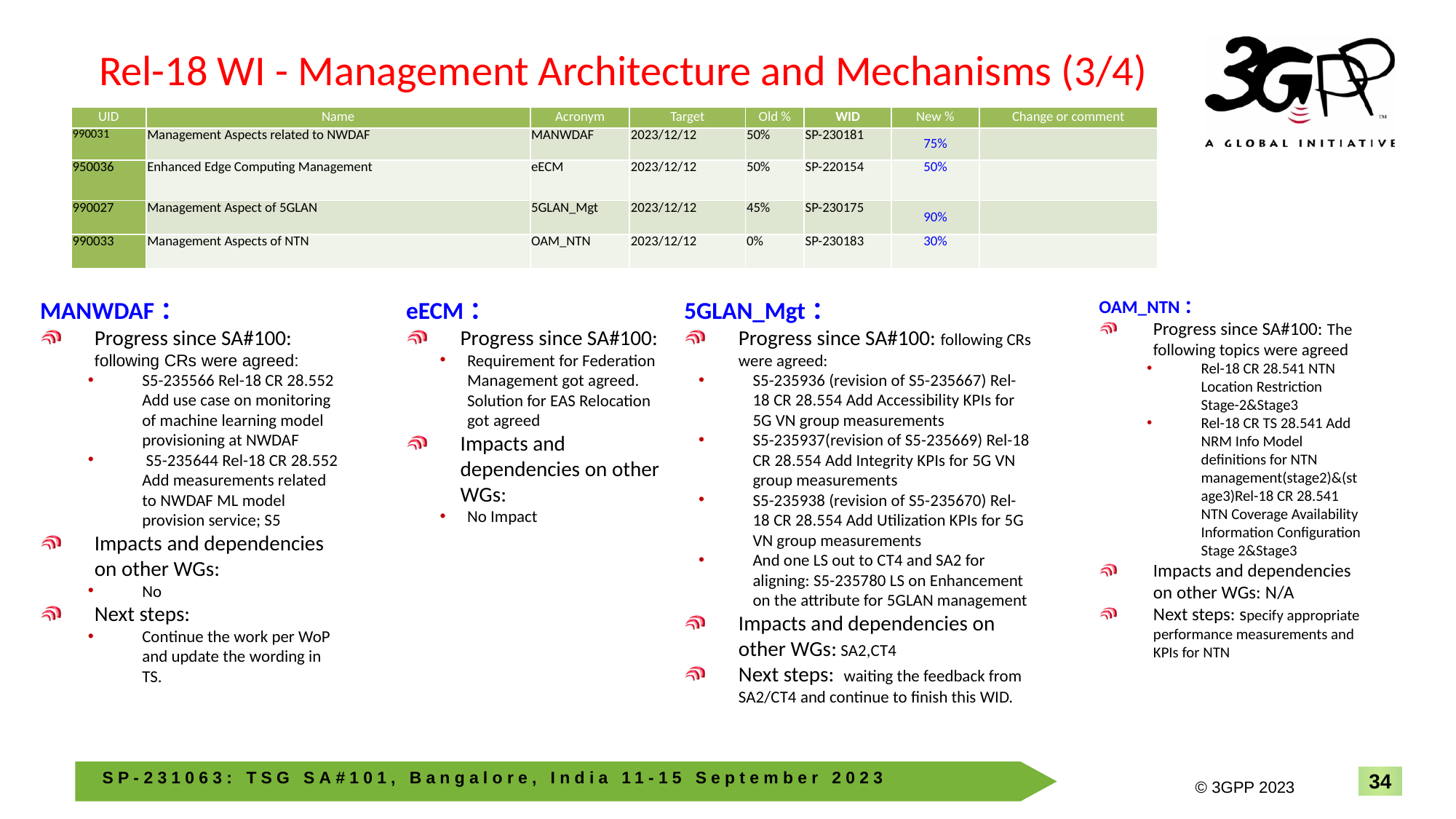

# Rel-18 WI - Management Architecture and Mechanisms (3/4)
| UID | Name | Acronym | Target | Old % | WID | New % | Change or comment |
| --- | --- | --- | --- | --- | --- | --- | --- |
| 990031 | Management Aspects related to NWDAF | MANWDAF | 2023/12/12 | 50% | SP-230181 | 75% |  |
| 950036 | Enhanced Edge Computing Management | eECM | 2023/12/12 | 50% | SP-220154 | 50% |  |
| 990027 | Management Aspect of 5GLAN | 5GLAN\_Mgt | 2023/12/12 | 45% | SP-230175 | 90% |  |
| 990033 | Management Aspects of NTN | OAM\_NTN | 2023/12/12 | 0% | SP-230183 | 30% |  |
MANWDAF：
Progress since SA#100: following CRs were agreed:
S5-235566 Rel-18 CR 28.552 Add use case on monitoring of machine learning model provisioning at NWDAF
 S5-235644 Rel-18 CR 28.552 Add measurements related to NWDAF ML model provision service; S5
Impacts and dependencies on other WGs:
No
Next steps:
Continue the work per WoP and update the wording in TS.
eECM：
Progress since SA#100:
Requirement for Federation Management got agreed. Solution for EAS Relocation got agreed
Impacts and dependencies on other WGs:
No Impact

5GLAN_Mgt：
Progress since SA#100: following CRs were agreed:
S5-235936 (revision of S5-235667) Rel-18 CR 28.554 Add Accessibility KPIs for 5G VN group measurements
S5-235937(revision of S5-235669) Rel-18 CR 28.554 Add Integrity KPIs for 5G VN group measurements
S5-235938 (revision of S5-235670) Rel-18 CR 28.554 Add Utilization KPIs for 5G VN group measurements
And one LS out to CT4 and SA2 for aligning: S5-235780 LS on Enhancement on the attribute for 5GLAN management
Impacts and dependencies on other WGs: SA2,CT4
Next steps:  waiting the feedback from SA2/CT4 and continue to finish this WID.
OAM_NTN：
Progress since SA#100: The following topics were agreed
Rel-18 CR 28.541 NTN Location Restriction Stage-2&Stage3
Rel-18 CR TS 28.541 Add NRM Info Model definitions for NTN management(stage2)&(stage3)Rel-18 CR 28.541 NTN Coverage Availability Information Configuration Stage 2&Stage3
Impacts and dependencies on other WGs: N/A
Next steps: specify appropriate performance measurements and KPIs for NTN